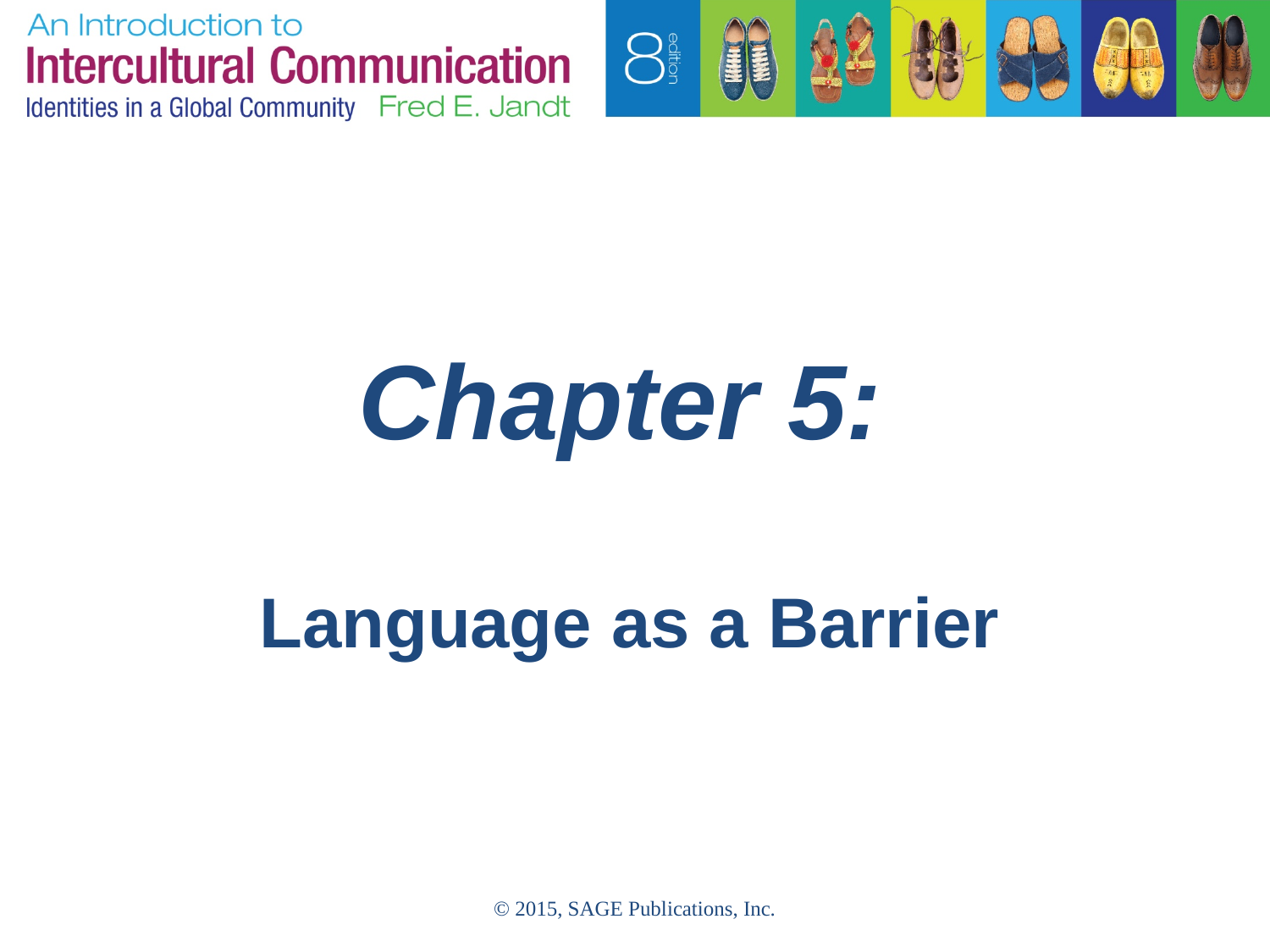

# Chapter 5:
Language as a Barrier
© 2015, SAGE Publications, Inc.